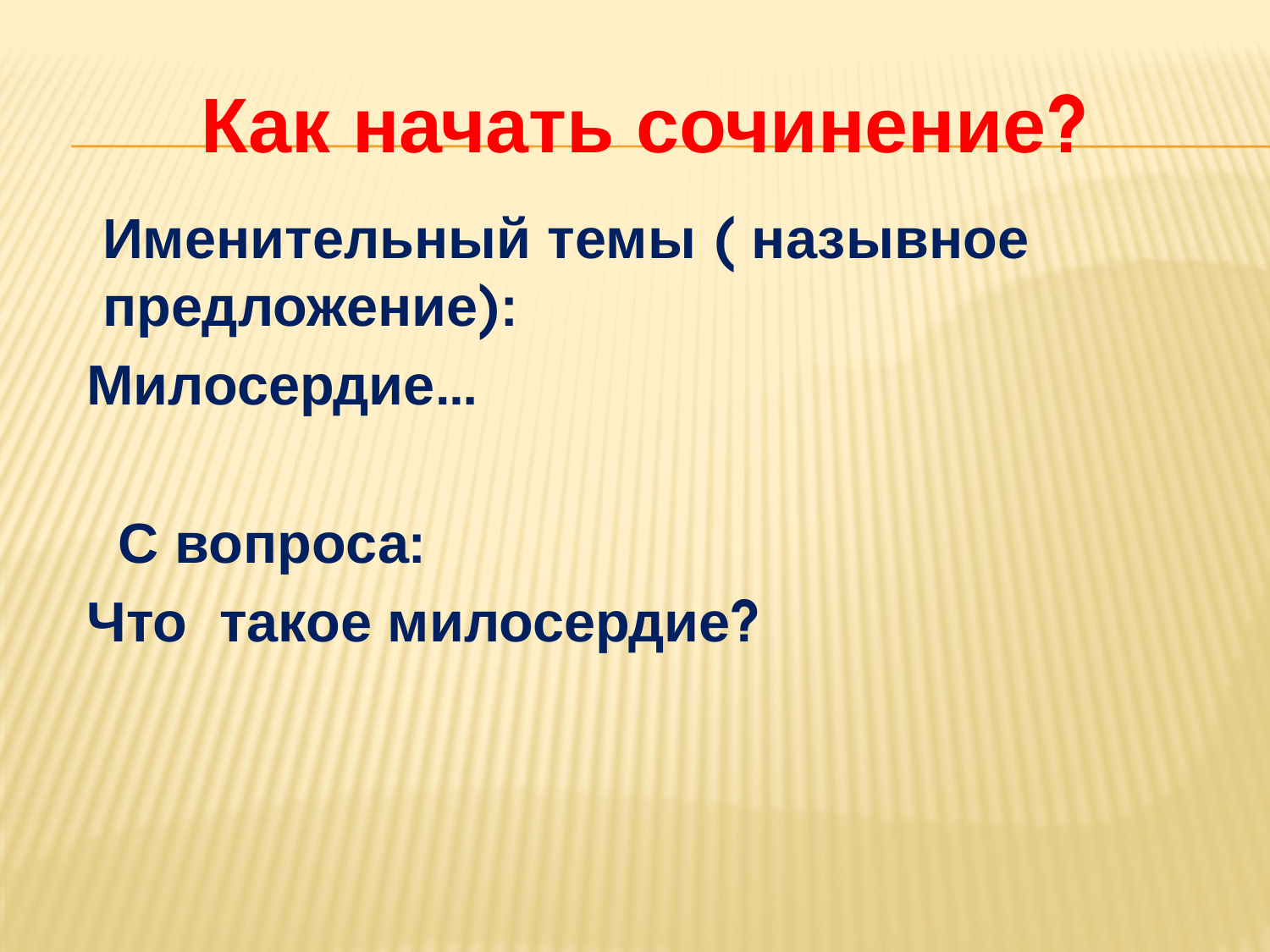

# Как начать сочинение?
   Именительный темы ( назывное предложение):
  Милосердие…

    С вопроса:
  Что  такое милосердие?